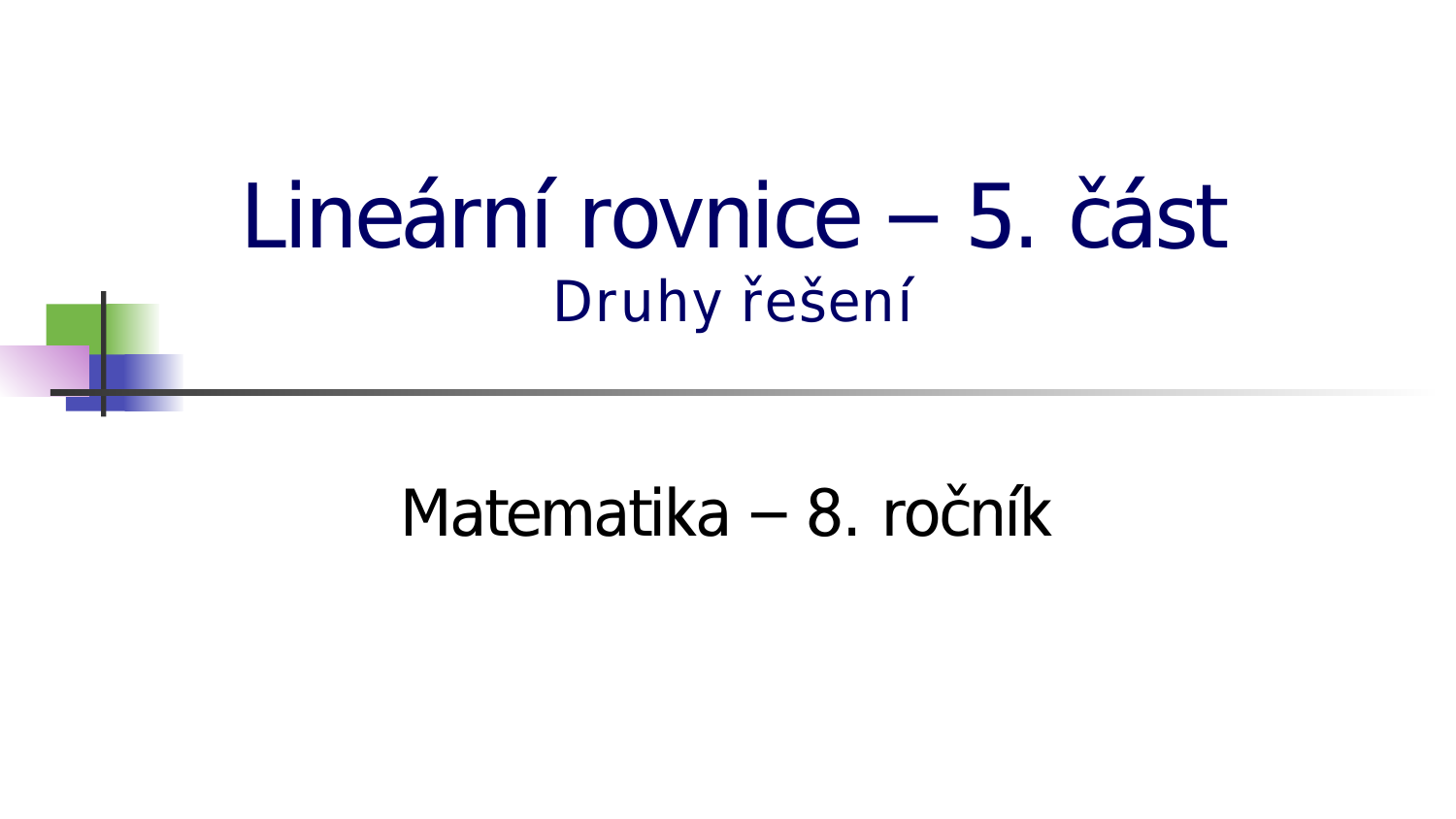

# Lineární rovnice – 5. část Druhy řešení
Matematika – 8. ročník